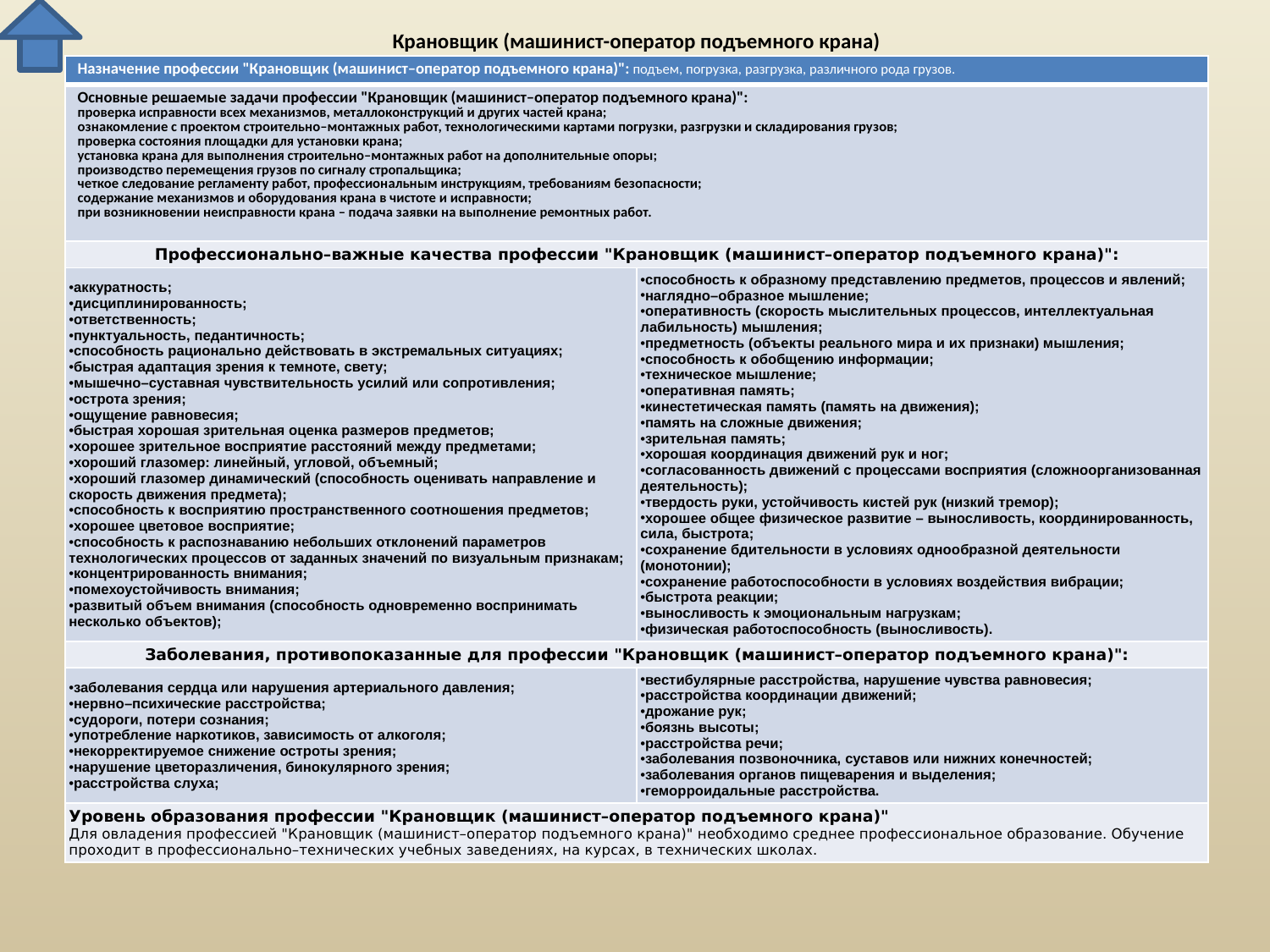

# Крановщик (машинист-оператор подъемного крана)
| Назначение профессии "Крановщик (машинист–оператор подъемного крана)": подъем, погрузка, разгрузка, различного рода грузов. |  |
| --- | --- |
| Основные решаемые задачи профессии "Крановщик (машинист–оператор подъемного крана)": проверка исправности всех механизмов, металлоконструкций и других частей крана; ознакомление с проектом строительно–монтажных работ, технологическими картами погрузки, разгрузки и складирования грузов; проверка состояния площадки для установки крана; установка крана для выполнения строительно–монтажных работ на дополнительные опоры; производство перемещения грузов по сигналу стропальщика; четкое следование регламенту работ, профессиональным инструкциям, требованиям безопасности; содержание механизмов и оборудования крана в чистоте и исправности; при возникновении неисправности крана – подача заявки на выполнение ремонтных работ. |  |
| Профессионально–важные качества профессии "Крановщик (машинист–оператор подъемного крана)": |  |
| аккуратность; дисциплинированность; ответственность; пунктуальность, педантичность; способность рационально действовать в экстремальных ситуациях; быстрая адаптация зрения к темноте, свету; мышечно–суставная чувствительность усилий или сопротивления; острота зрения; ощущение равновесия; быстрая хорошая зрительная оценка размеров предметов; хорошее зрительное восприятие расстояний между предметами; хороший глазомер: линейный, угловой, объемный; хороший глазомер динамический (способность оценивать направление и скорость движения предмета); способность к восприятию пространственного соотношения предметов; хорошее цветовое восприятие; способность к распознаванию небольших отклонений параметров технологических процессов от заданных значений по визуальным признакам; концентрированность внимания; помехоустойчивость внимания; развитый объем внимания (способность одновременно воспринимать несколько объектов); | способность к образному представлению предметов, процессов и явлений; наглядно–образное мышление; оперативность (скорость мыслительных процессов, интеллектуальная лабильность) мышления; предметность (объекты реального мира и их признаки) мышления; способность к обобщению информации; техническое мышление; оперативная память; кинестетическая память (память на движения); память на сложные движения; зрительная память; хорошая координация движений рук и ног; согласованность движений с процессами восприятия (сложноорганизованная деятельность); твердость руки, устойчивость кистей рук (низкий тремор); хорошее общее физическое развитие – выносливость, координированность, сила, быстрота; сохранение бдительности в условиях однообразной деятельности (монотонии); сохранение работоспособности в условиях воздействия вибрации; быстрота реакции; выносливость к эмоциональным нагрузкам; физическая работоспособность (выносливость). |
| Заболевания, противопоказанные для профессии "Крановщик (машинист–оператор подъемного крана)": |  |
| заболевания сердца или нарушения артериального давления; нервно–психические расстройства; судороги, потери сознания; употребление наркотиков, зависимость от алкоголя; некорректируемое снижение остроты зрения; нарушение цветоразличения, бинокулярного зрения; расстройства слуха; | вестибулярные расстройства, нарушение чувства равновесия; расстройства координации движений; дрожание рук; боязнь высоты; расстройства речи; заболевания позвоночника, суставов или нижних конечностей; заболевания органов пищеварения и выделения; геморроидальные расстройства. |
| Уровень образования профессии "Крановщик (машинист–оператор подъемного крана)" Для овладения профессией "Крановщик (машинист–оператор подъемного крана)" необходимо среднее профессиональное образование. Обучение проходит в профессионально–технических учебных заведениях, на курсах, в технических школах. |  |